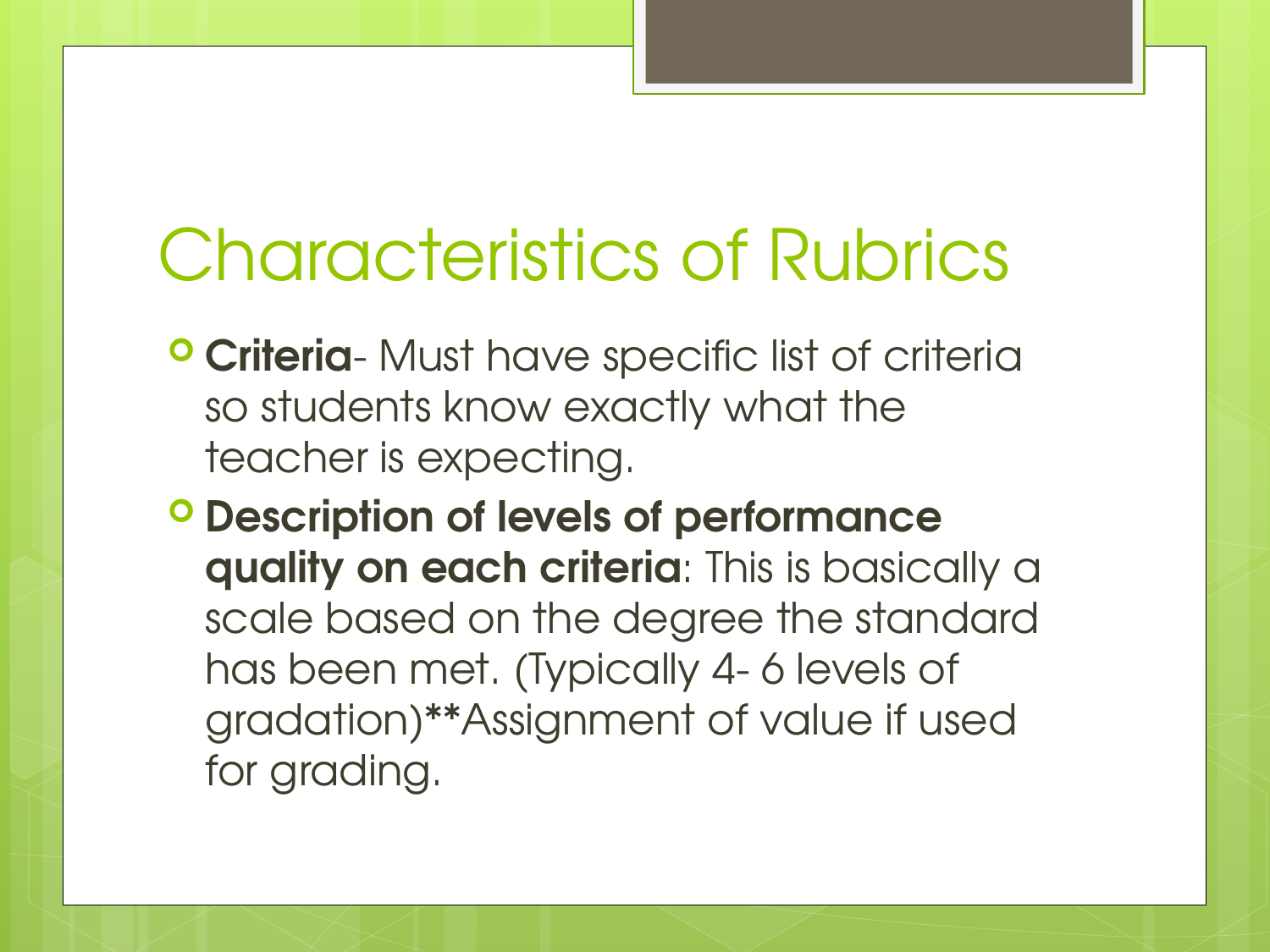

# Characteristics of Rubrics
Criteria- Must have specific list of criteria so students know exactly what the teacher is expecting.
Description of levels of performance quality on each criteria: This is basically a scale based on the degree the standard has been met. (Typically 4- 6 levels of gradation)**Assignment of value if used for grading.